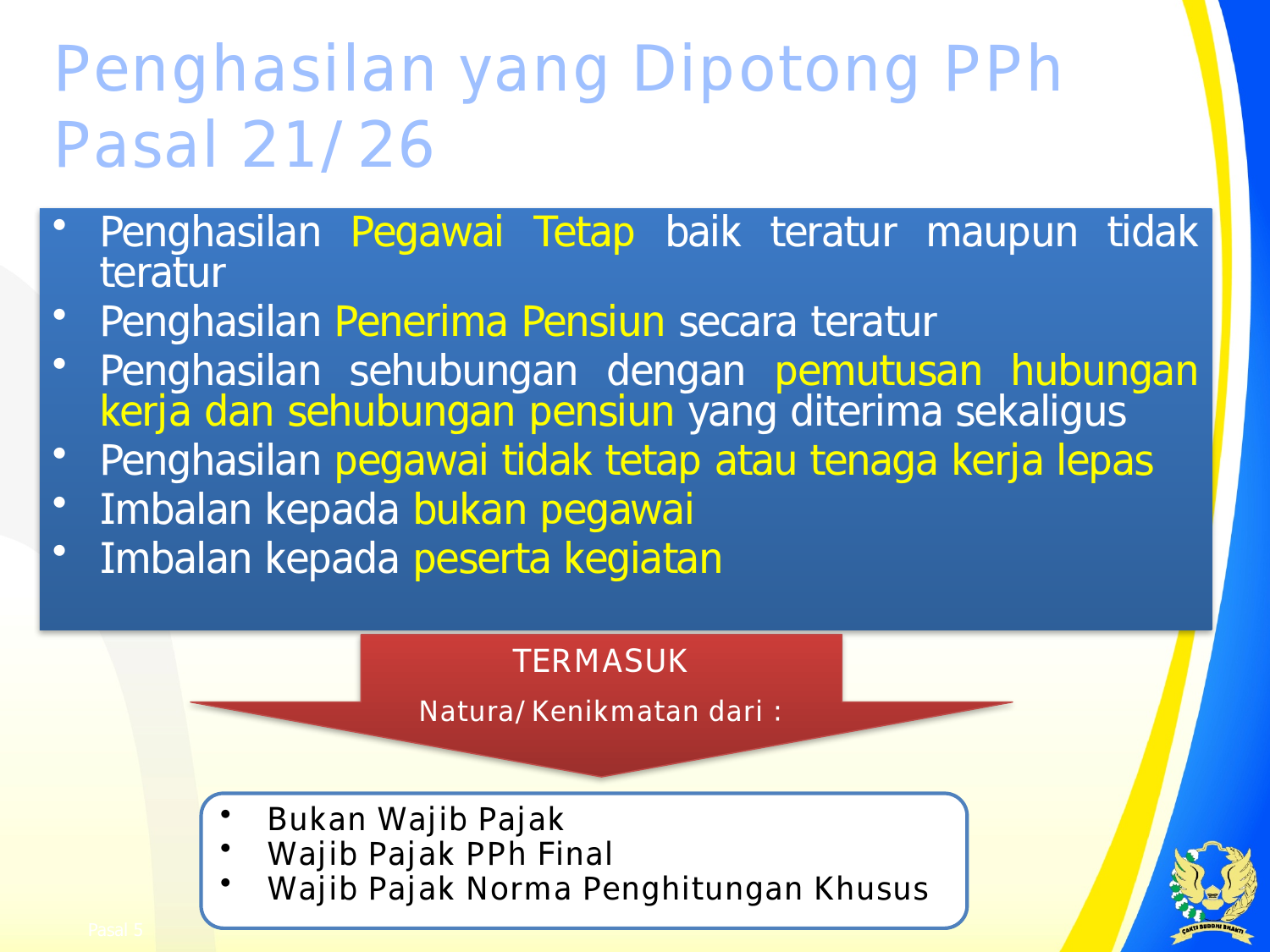

Penghasilan yang Dipotong PPh Pasal 21/26
Penghasilan Pegawai Tetap baik teratur maupun tidak teratur
Penghasilan Penerima Pensiun secara teratur
Penghasilan sehubungan dengan pemutusan hubungan kerja dan sehubungan pensiun yang diterima sekaligus
Penghasilan pegawai tidak tetap atau tenaga kerja lepas
Imbalan kepada bukan pegawai
Imbalan kepada peserta kegiatan
TERMASUK
Natura/Kenikmatan dari :
Bukan Wajib Pajak
Wajib Pajak PPh Final
Wajib Pajak Norma Penghitungan Khusus
Pasal 5